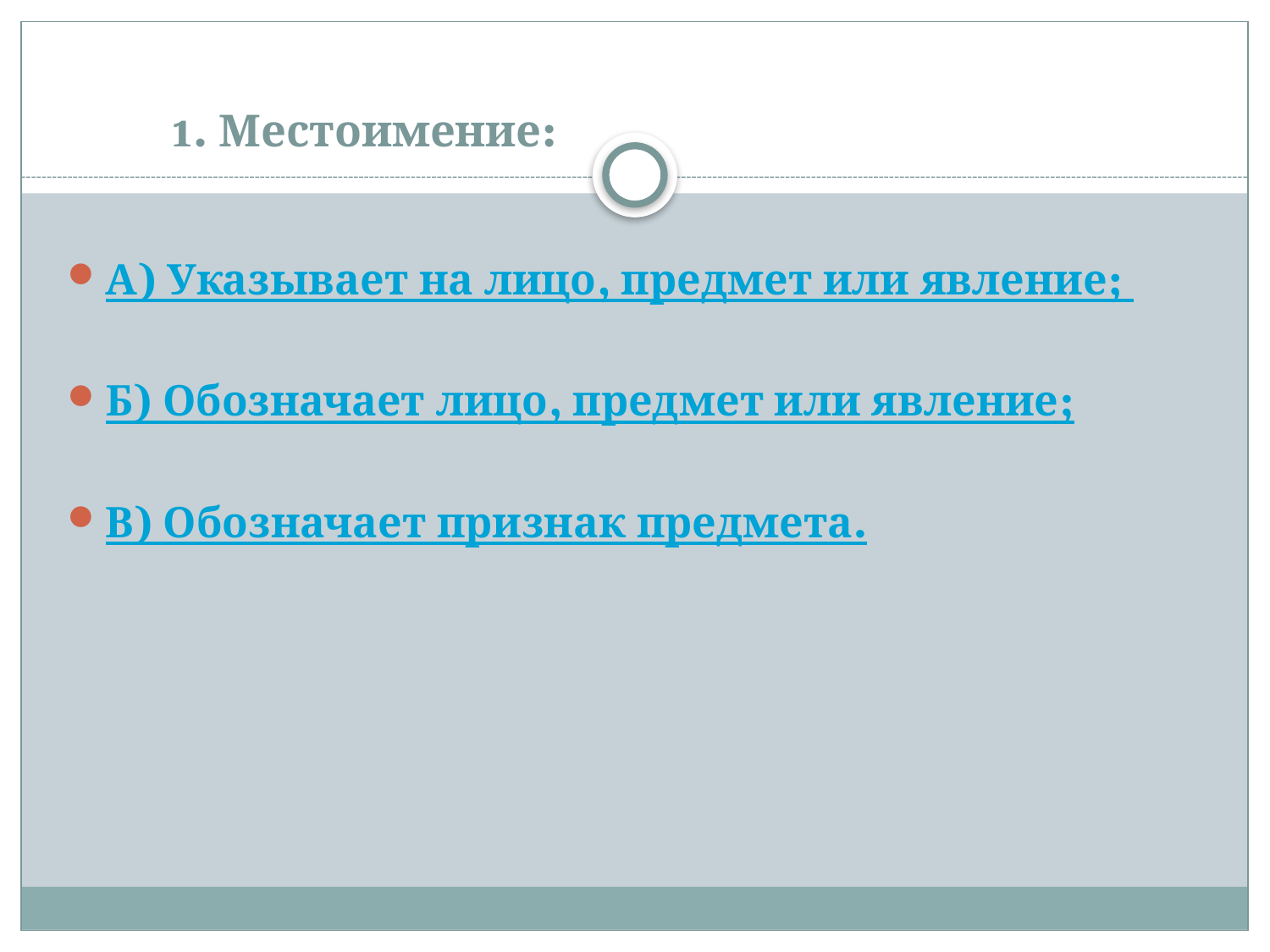

# 1. Местоимение:
А) Указывает на лицо, предмет или явление;

Б) Обозначает лицо, предмет или явление;

В) Обозначает признак предмета.